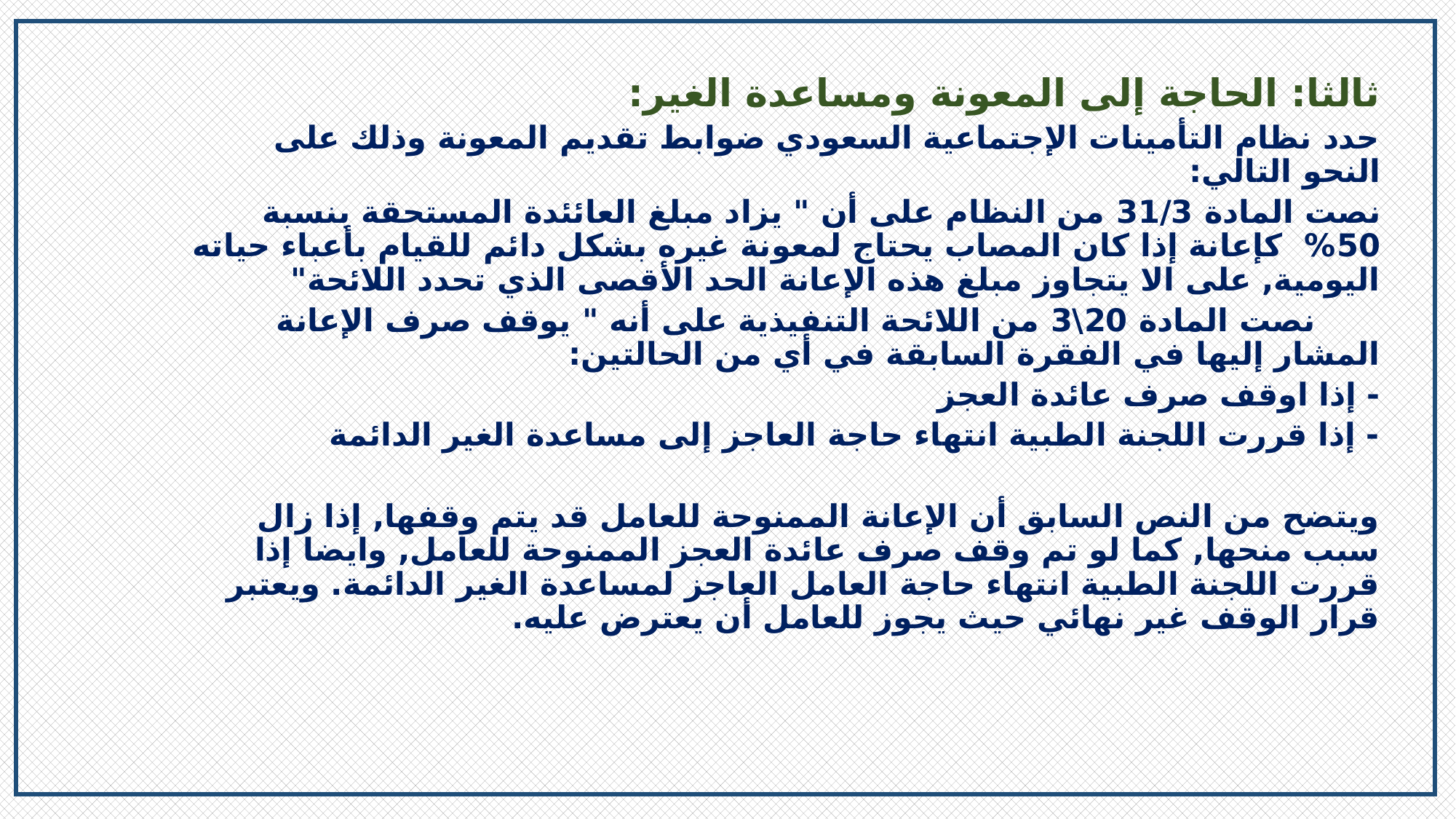

ثالثا: الحاجة إلى المعونة ومساعدة الغير:
حدد نظام التأمينات الإجتماعية السعودي ضوابط تقديم المعونة وذلك على النحو التالي:
نصت المادة 31/3 من النظام على أن " يزاد مبلغ العائئدة المستحقة بنسبة 50%  كإعانة إذا كان المصاب يحتاج لمعونة غيره بشكل دائم للقيام بأعباء حياته اليومية, على الا يتجاوز مبلغ هذه الإعانة الحد الأقصى الذي تحدد اللائحة"
      نصت المادة 20\3 من اللائحة التنفيذية على أنه " يوقف صرف الإعانة المشار إليها في الفقرة السابقة في أي من الحالتين:
- إذا اوقف صرف عائدة العجز
- إذا قررت اللجنة الطبية انتهاء حاجة العاجز إلى مساعدة الغير الدائمة

ويتضح من النص السابق أن الإعانة الممنوحة للعامل قد يتم وقفها, إذا زال سبب منحها, كما لو تم وقف صرف عائدة العجز الممنوحة للعامل, وايضا إذا قررت اللجنة الطبية انتهاء حاجة العامل العاجز لمساعدة الغير الدائمة. ويعتبر قرار الوقف غير نهائي حيث يجوز للعامل أن يعترض عليه.